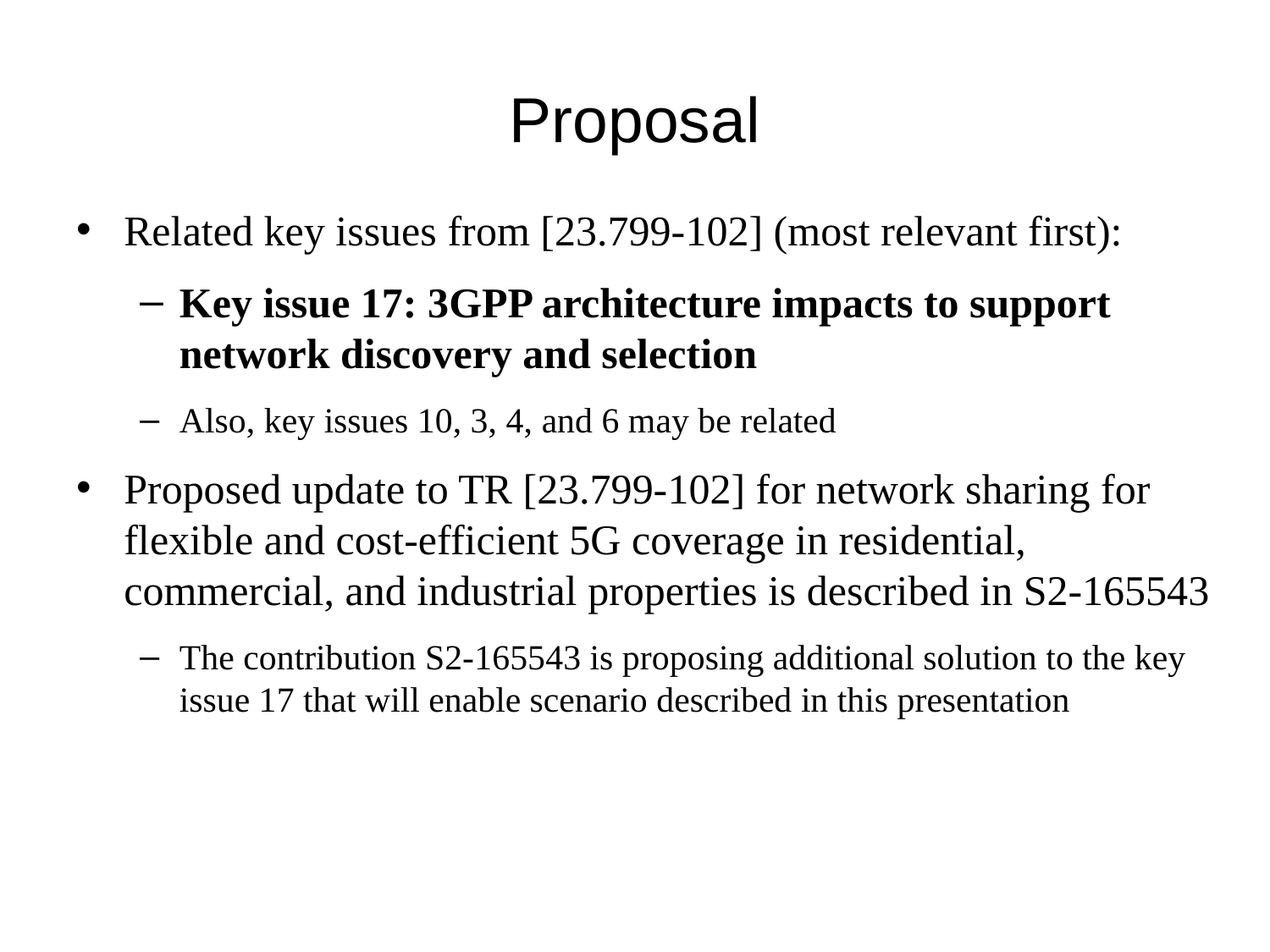

# Proposal
Related key issues from [23.799-102] (most relevant first):
Key issue 17: 3GPP architecture impacts to support network discovery and selection
Also, key issues 10, 3, 4, and 6 may be related
Proposed update to TR [23.799-102] for network sharing for flexible and cost-efficient 5G coverage in residential, commercial, and industrial properties is described in S2-165543
The contribution S2-165543 is proposing additional solution to the key issue 17 that will enable scenario described in this presentation